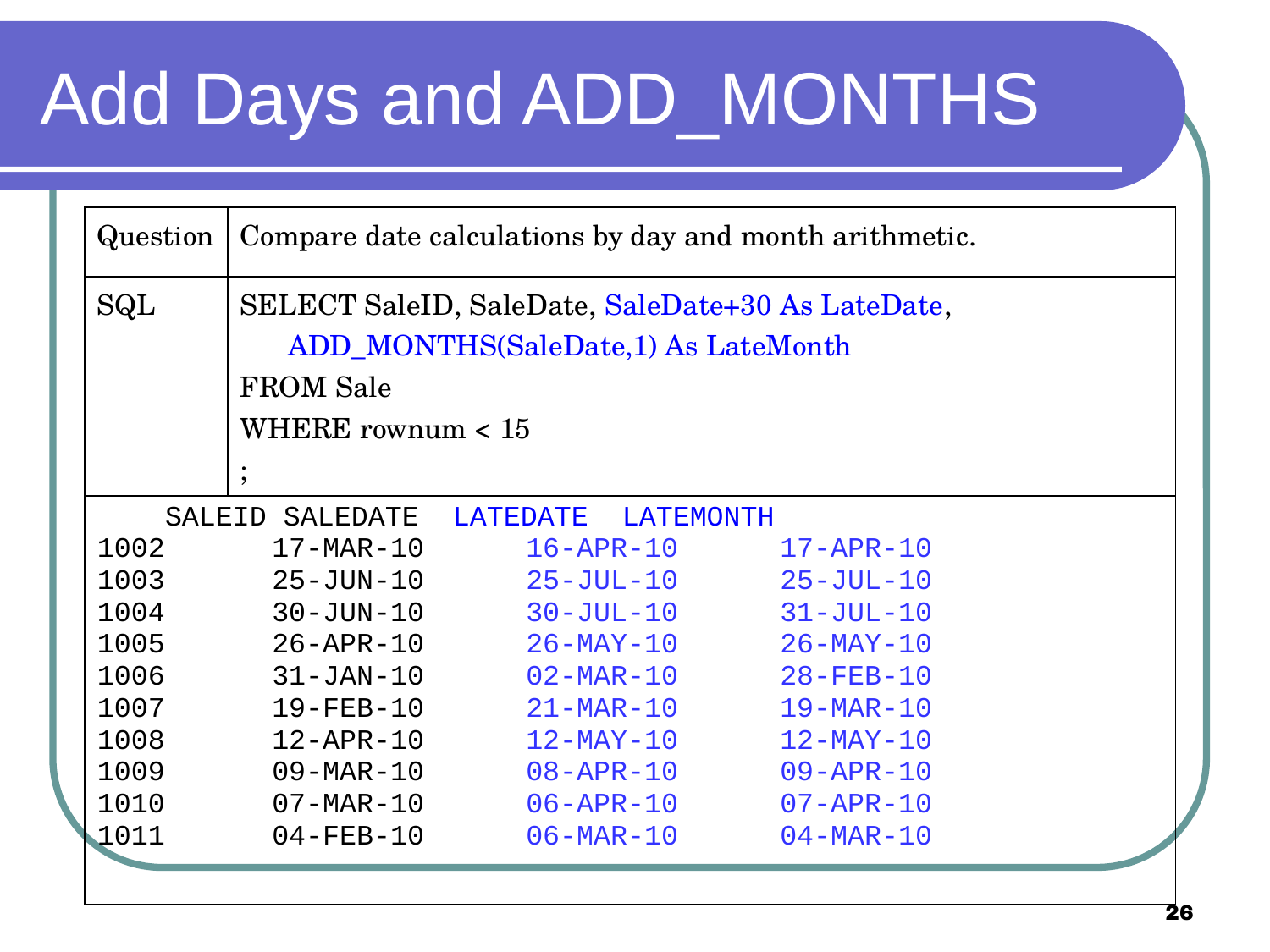

# Add Days and ADD_MONTHS
| Question | Compare date calculations by day and month arithmetic. |
| --- | --- |
| SQL | SELECT SaleID, SaleDate, SaleDate+30 As LateDate, ADD\_MONTHS(SaleDate,1) As LateMonth FROM Sale WHERE rownum < 15 ; |
| SALEID SALEDATE LATEDATE LATEMONTH 1002 17-MAR-10 16-APR-10 17-APR-10 1003 25-JUN-10 25-JUL-10 25-JUL-10 1004 30-JUN-10 30-JUL-10 31-JUL-10 1005 26-APR-10 26-MAY-10 26-MAY-10 1006 31-JAN-10 02-MAR-10 28-FEB-10 1007 19-FEB-10 21-MAR-10 19-MAR-10 1008 12-APR-10 12-MAY-10 12-MAY-10 1009 09-MAR-10 08-APR-10 09-APR-10 1010 07-MAR-10 06-APR-10 07-APR-10 1011 04-FEB-10 06-MAR-10 04-MAR-10 |  |
26